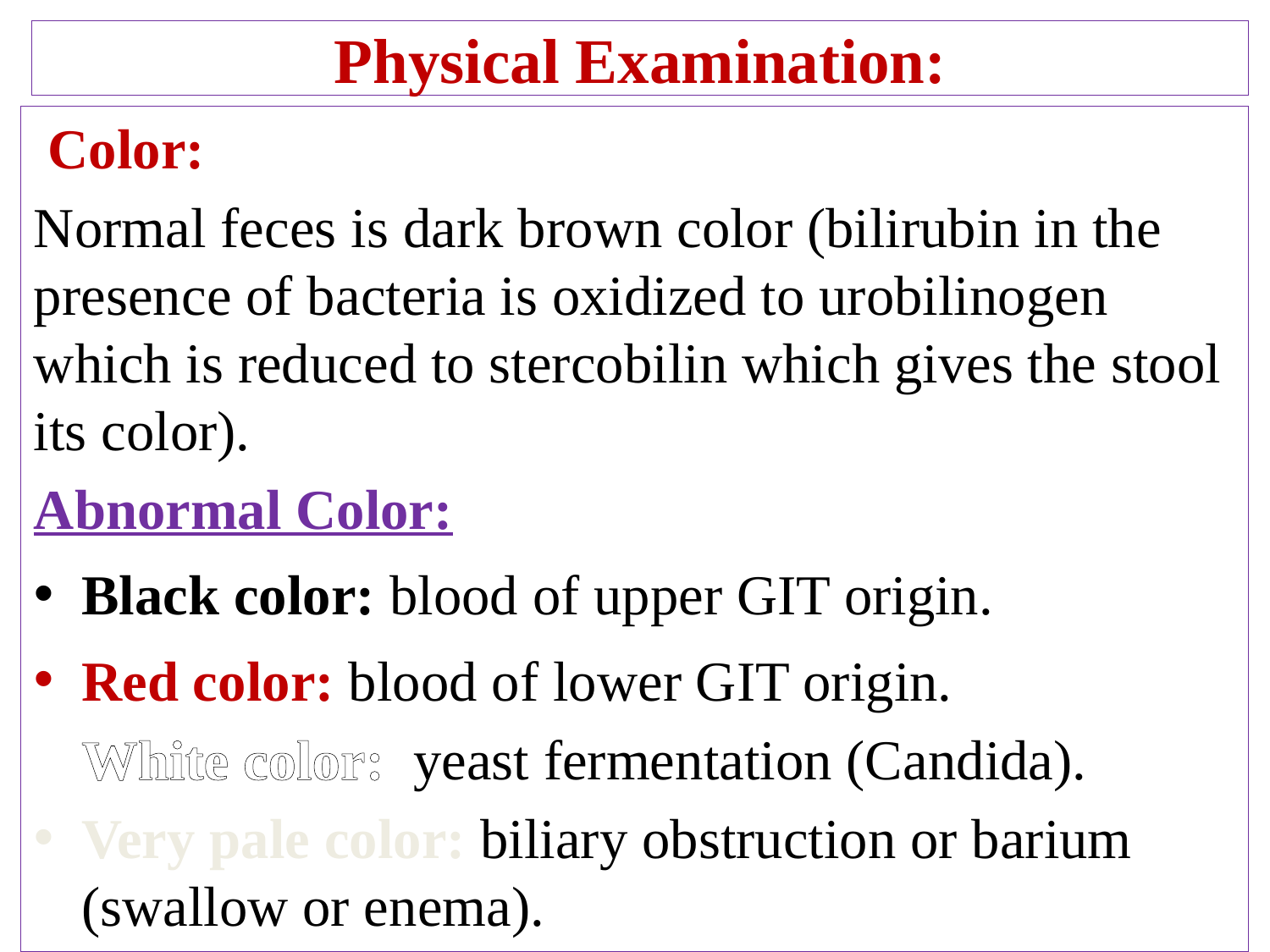

# Physical Examination:
 Color:
Normal feces is dark brown color (bilirubin in the presence of bacteria is oxidized to urobilinogen which is reduced to stercobilin which gives the stool its color).
Abnormal Color:
Black color: blood of upper GIT origin.
Red color: blood of lower GIT origin.
White color:  yeast fermentation (Candida).
Very pale color: biliary obstruction or barium (swallow or enema).